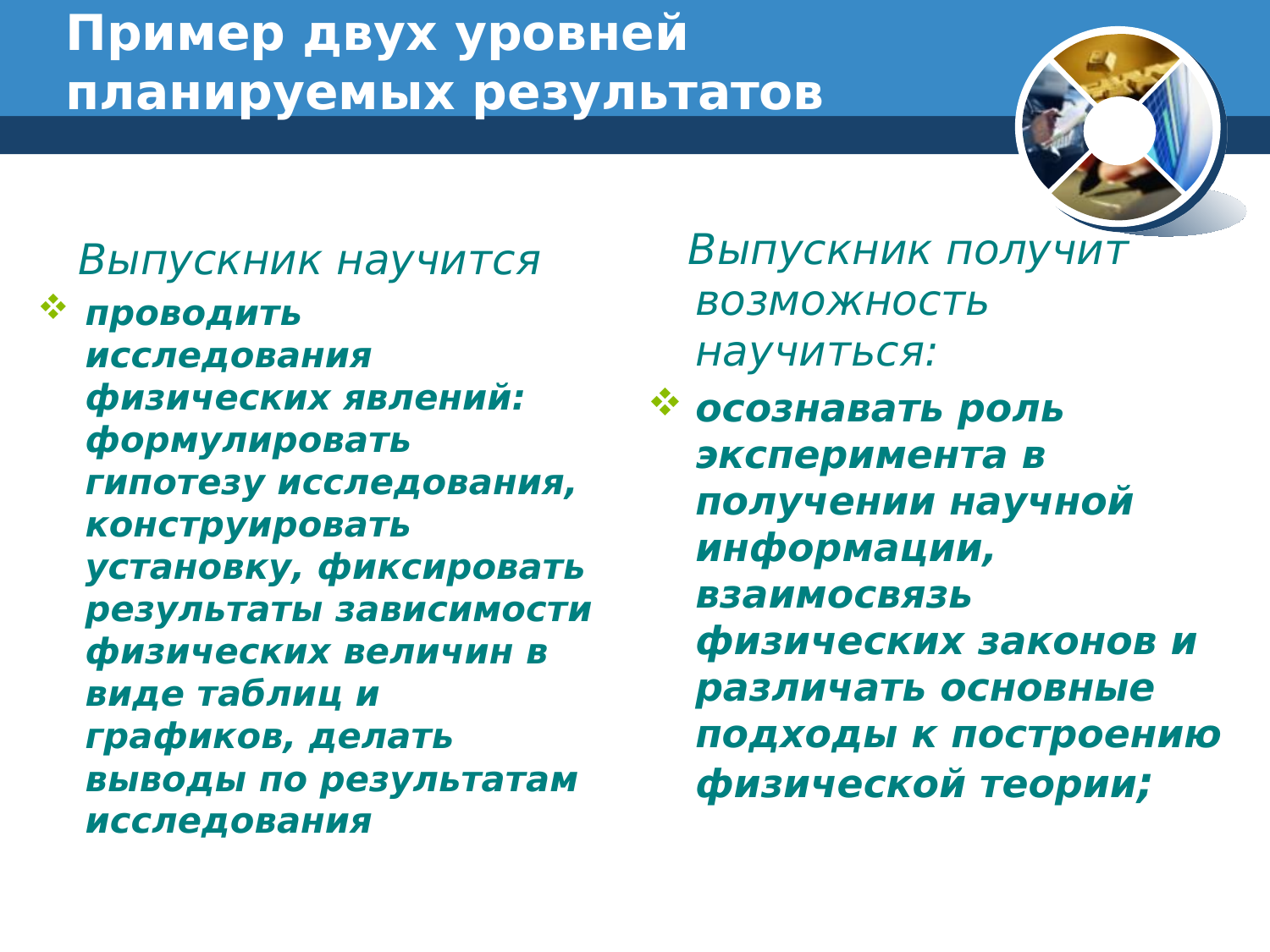

Пример двух уровней планируемых результатов
   Выпускник получит возможность научиться:
осознавать роль эксперимента в получении научной информации, взаимосвязь физических законов и различать основные подходы к построению физической теории;

   Выпускник научится
проводить исследования физических явлений: формулировать гипотезу исследования, конструировать установку, фиксировать результаты зависимости физических величин в виде таблиц и графиков, делать выводы по результатам исследования